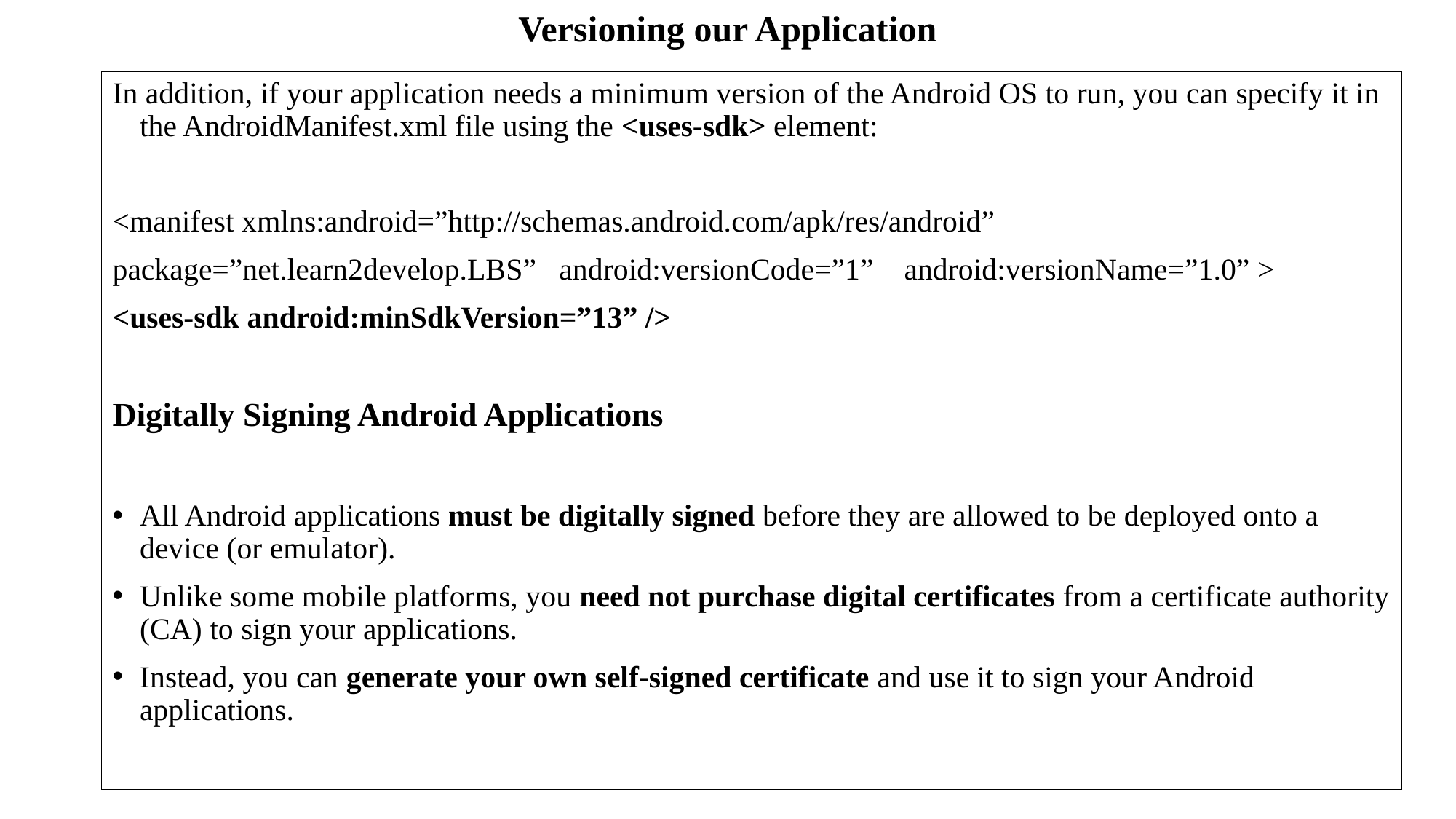

# Versioning our Application
In addition, if your application needs a minimum version of the Android OS to run, you can specify it in the AndroidManifest.xml file using the <uses-sdk> element:

<manifest xmlns:android=”http://schemas.android.com/apk/res/android”
package=”net.learn2develop.LBS”   android:versionCode=”1”    android:versionName=”1.0” >
<uses-sdk android:minSdkVersion=”13” />

Digitally Signing Android Applications

All Android applications must be digitally signed before they are allowed to be deployed onto a device (or emulator).
Unlike some mobile platforms, you need not purchase digital certificates from a certificate authority (CA) to sign your applications.
Instead, you can generate your own self-signed certificate and use it to sign your Android applications.